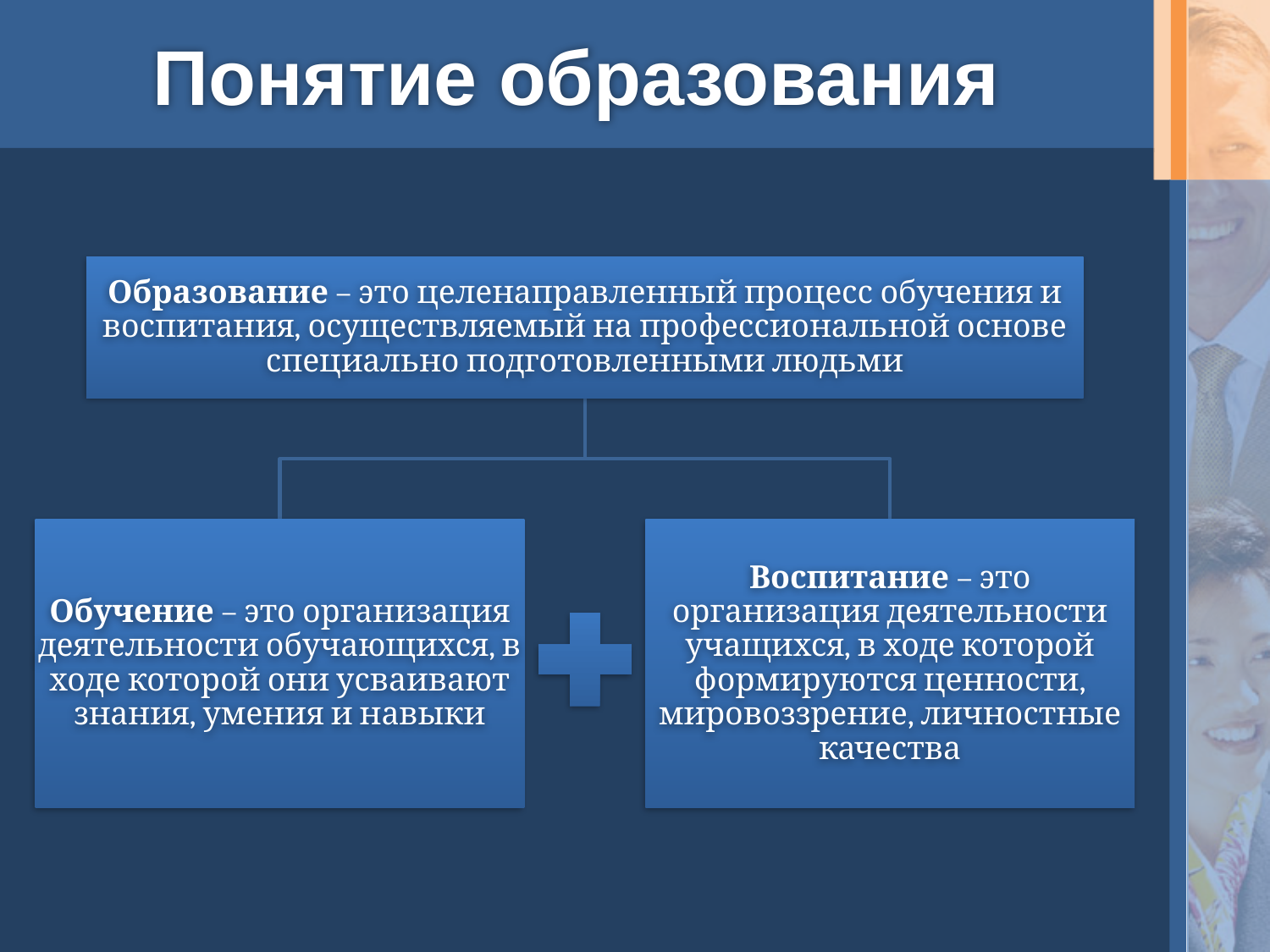

# Понятие образования

Образование – это целенаправленный процесс обучения и воспитания, осуществляемый на профессиональной основе специально подготовленными людьми

Обучение – это организация деятельности обучающихся, в ходе которой они усваивают знания, умения и навыки

Воспитание – это организация деятельности учащихся, в ходе которой формируются ценности, мировоззрение, личностные качества